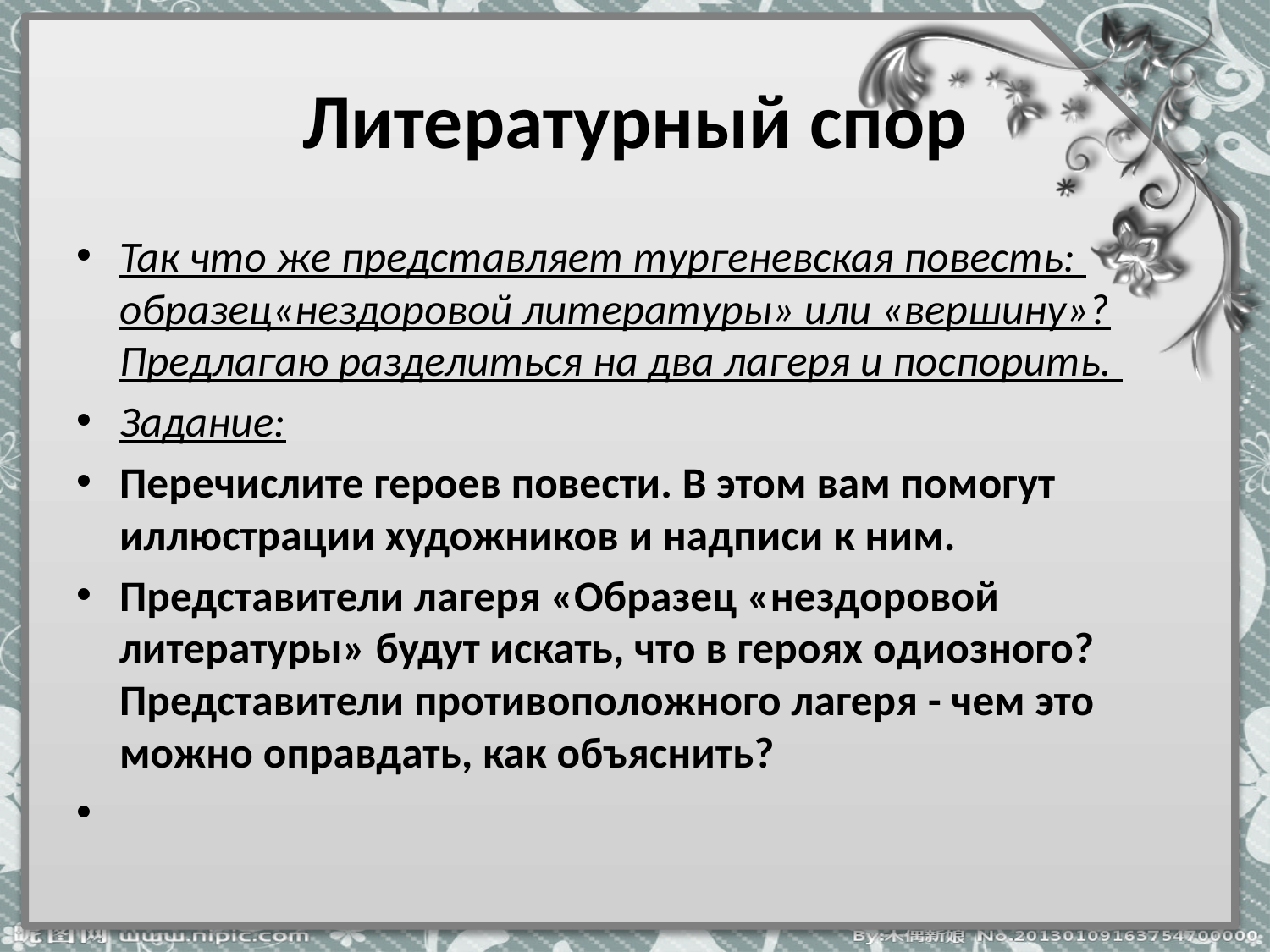

# Литературный спор
Так что же представляет тургеневская повесть:  образец«нездоровой литературы» или «вершину»? Предлагаю разделиться на два лагеря и поспорить.
Задание:
Перечислите героев повести. В этом вам помогут иллюстрации художников и надписи к ним.
Представители лагеря «Образец «нездоровой литературы» будут искать, что в героях одиозного? Представители противоположного лагеря - чем это можно оправдать, как объяснить?